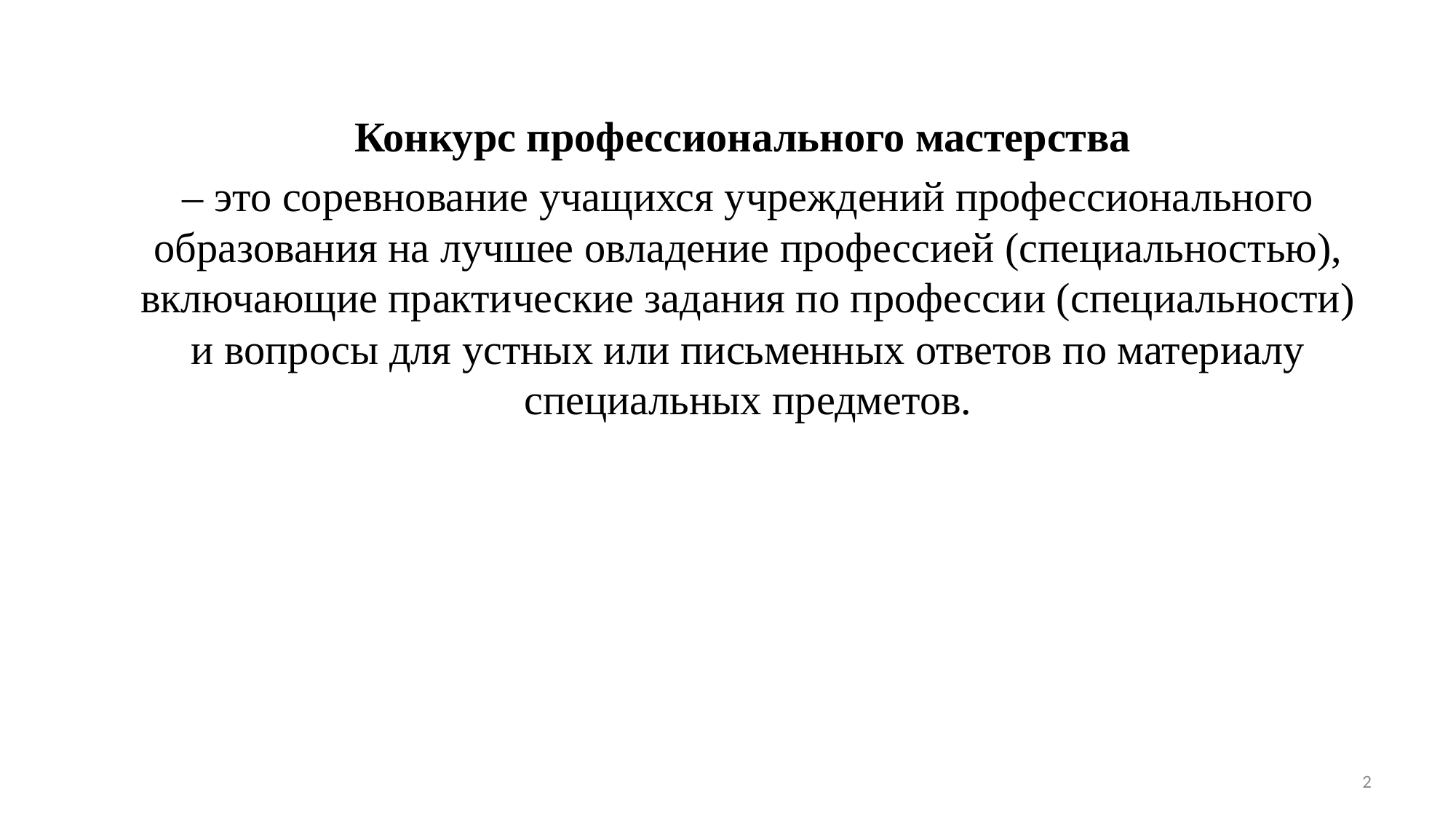

Конкурс профессионального мастерства
– это соревнование учащихся учреждений профессионального образования на лучшее овладение профессией (специальностью), включающие практические задания по профессии (специальности) и вопросы для устных или письменных ответов по материалу специальных предметов.

2